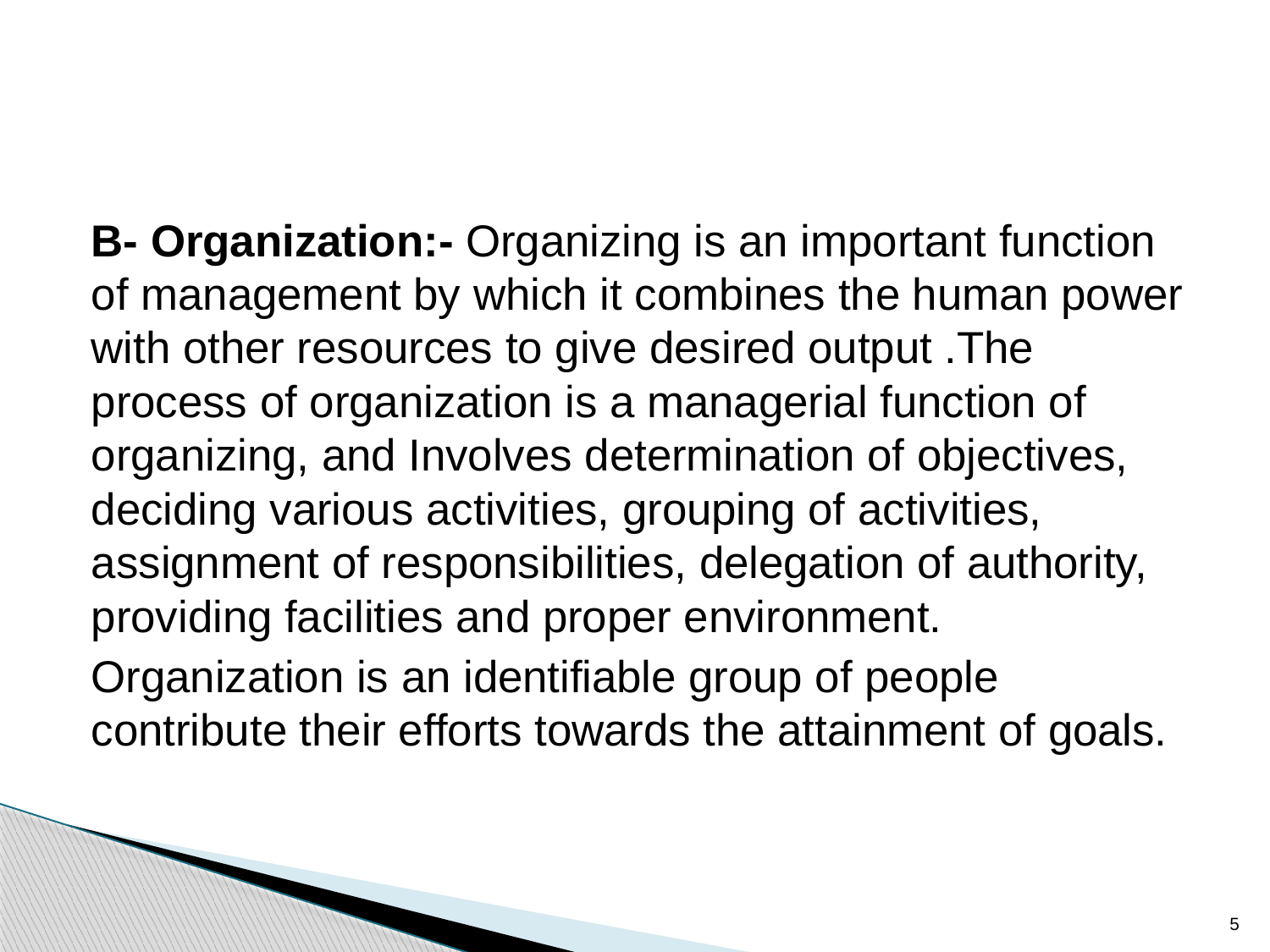

B- Organization:- Organizing is an important function of management by which it combines the human power with other resources to give desired output .The process of organization is a managerial function of organizing, and Involves determination of objectives, deciding various activities, grouping of activities, assignment of responsibilities, delegation of authority, providing facilities and proper environment.
Organization is an identifiable group of people contribute their efforts towards the attainment of goals.
5